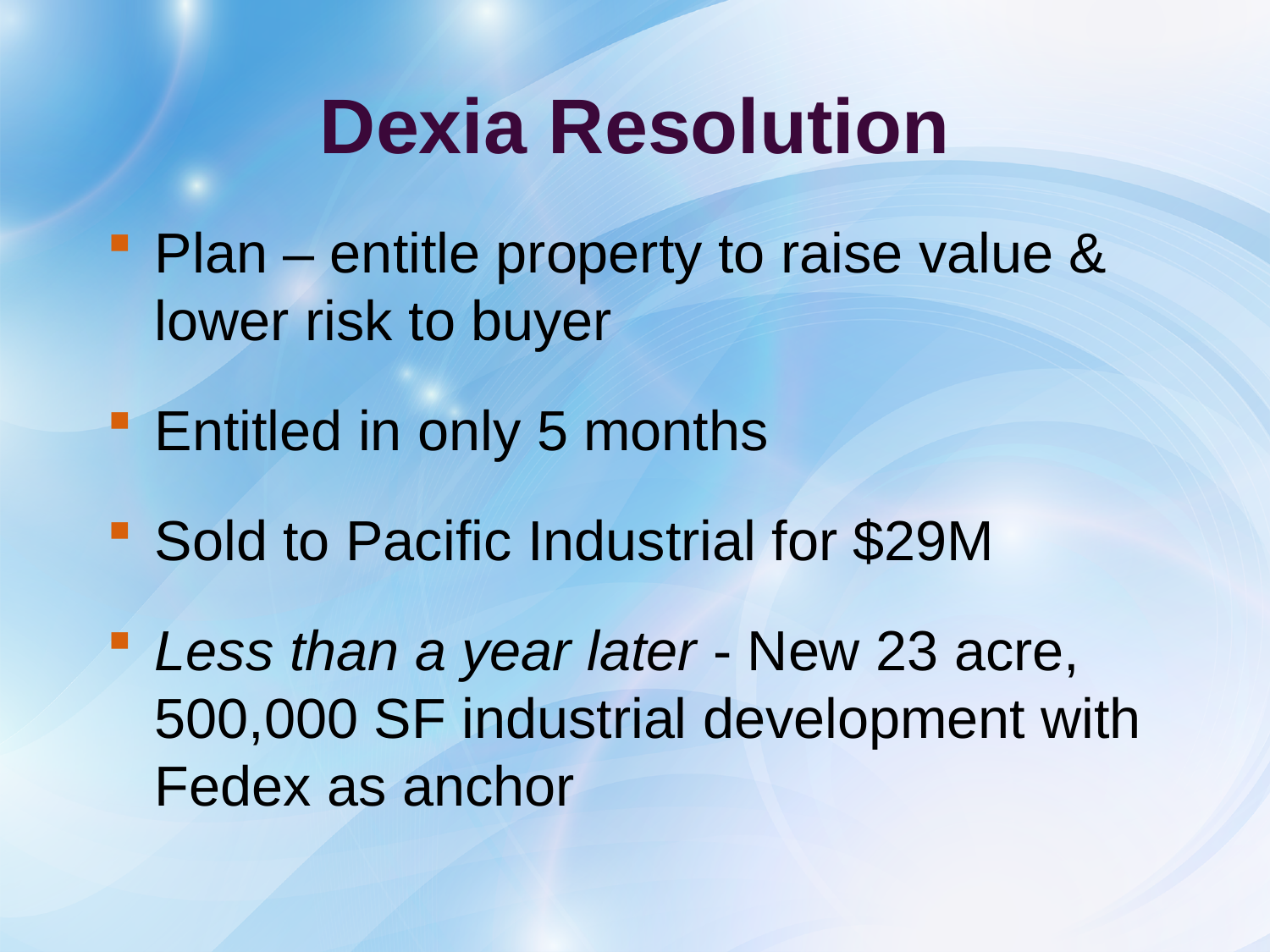

# Dexia Resolution
Plan – entitle property to raise value & lower risk to buyer
Entitled in only 5 months
Sold to Pacific Industrial for $29M
Less than a year later - New 23 acre, 500,000 SF industrial development with Fedex as anchor